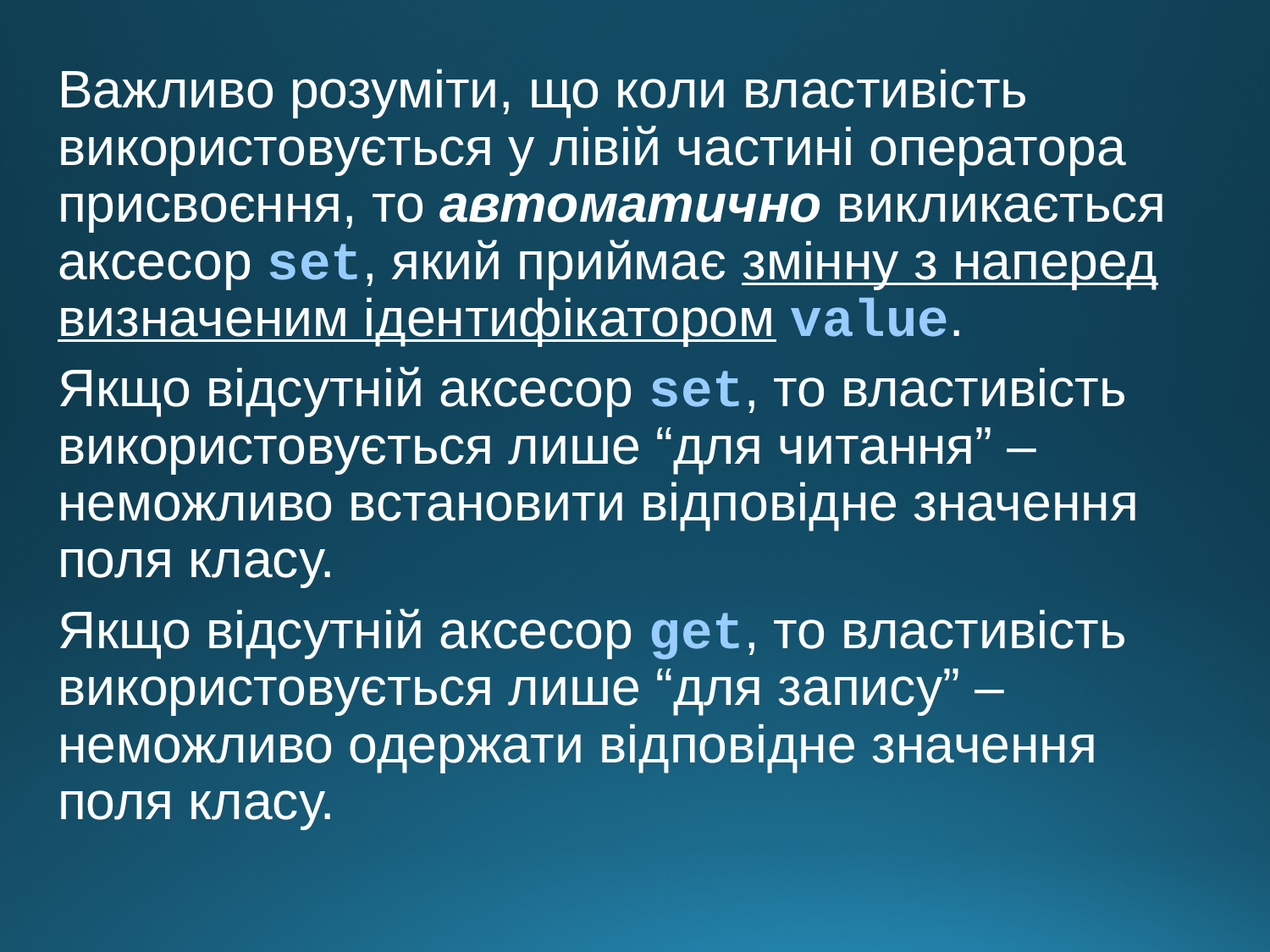

Важливо розуміти, що коли властивість використовується у лівій частині оператора присвоєння, то автоматично викликається аксесор set, який приймає змінну з наперед визначеним ідентифікатором value.
Якщо відсутній аксесор set, то властивість використовується лише “для читання” – неможливо встановити відповідне значення поля класу.
Якщо відсутній аксесор get, то властивість використовується лише “для запису” – неможливо одержати відповідне значення поля класу.